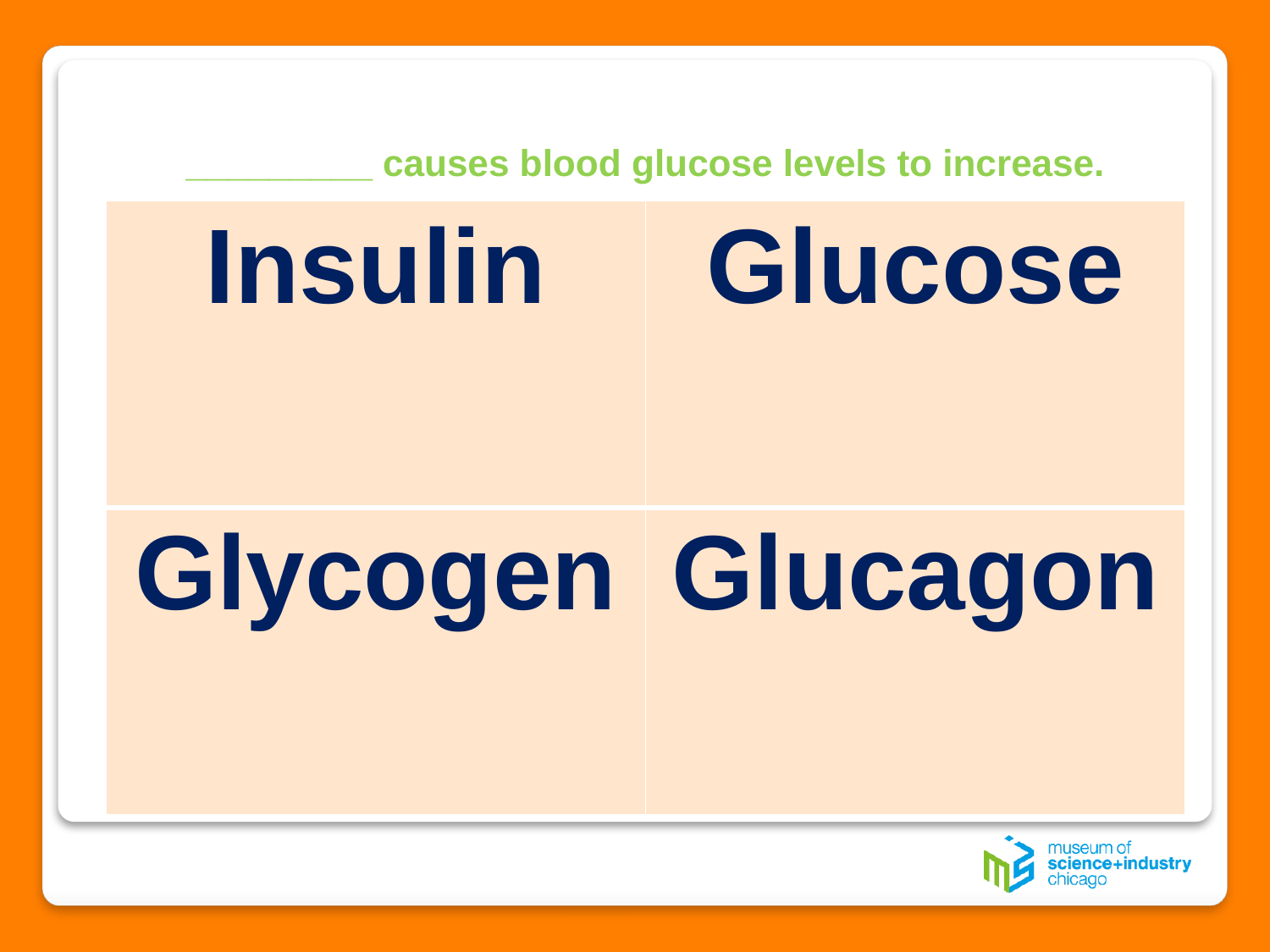

# _________ causes blood glucose levels to increase.
| Insulin | Glucose |
| --- | --- |
| Glycogen | Glucagon |